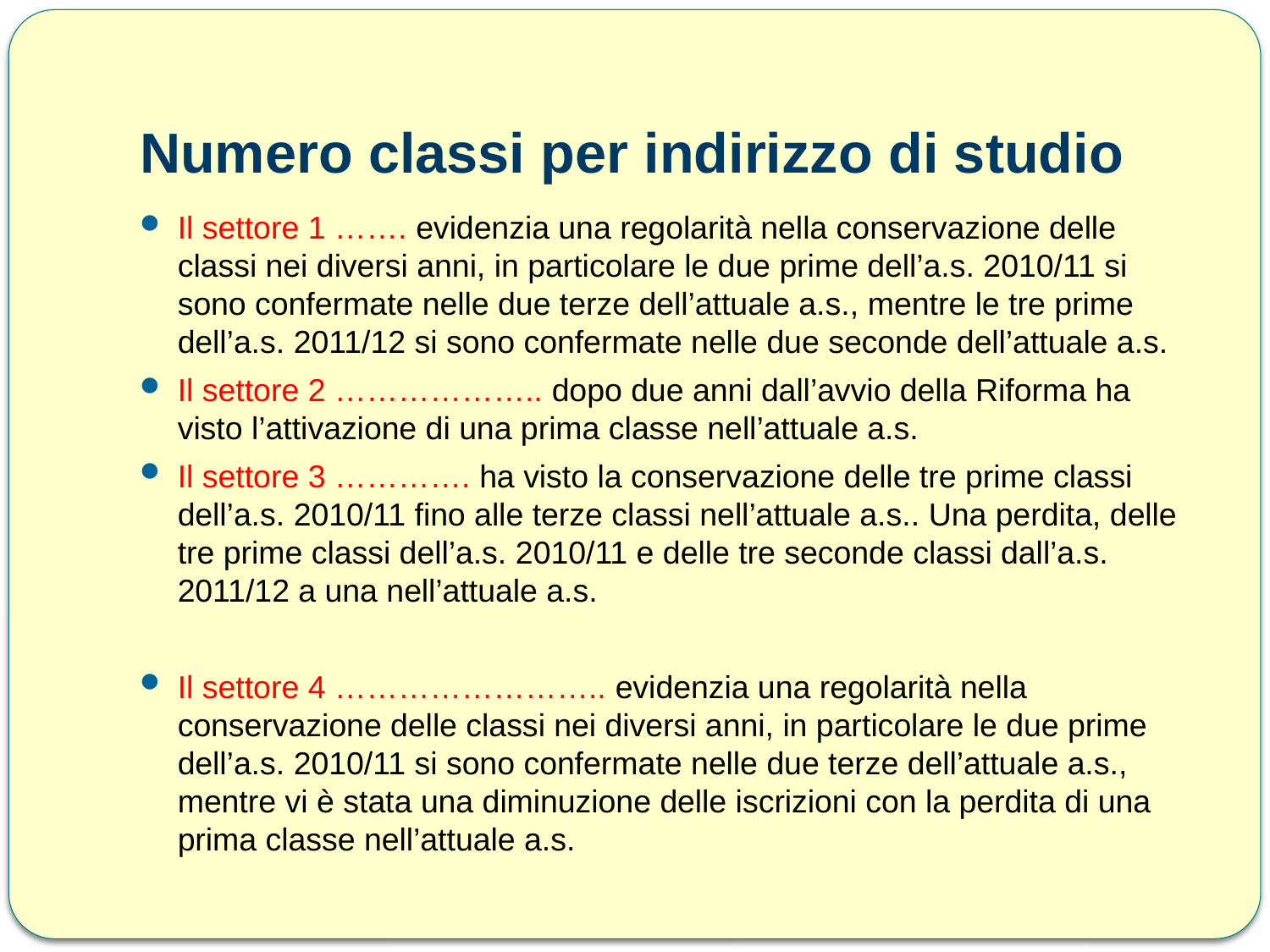

# Numero classi per indirizzo di studio
Il settore 1 ……. evidenzia una regolarità nella conservazione delle classi nei diversi anni, in particolare le due prime dell’a.s. 2010/11 si sono confermate nelle due terze dell’attuale a.s., mentre le tre prime dell’a.s. 2011/12 si sono confermate nelle due seconde dell’attuale a.s.
Il settore 2 ……………….. dopo due anni dall’avvio della Riforma ha visto l’attivazione di una prima classe nell’attuale a.s.
Il settore 3 …………. ha visto la conservazione delle tre prime classi dell’a.s. 2010/11 fino alle terze classi nell’attuale a.s.. Una perdita, delle tre prime classi dell’a.s. 2010/11 e delle tre seconde classi dall’a.s. 2011/12 a una nell’attuale a.s.

Il settore 4 …………………….. evidenzia una regolarità nella conservazione delle classi nei diversi anni, in particolare le due prime dell’a.s. 2010/11 si sono confermate nelle due terze dell’attuale a.s., mentre vi è stata una diminuzione delle iscrizioni con la perdita di una prima classe nell’attuale a.s.